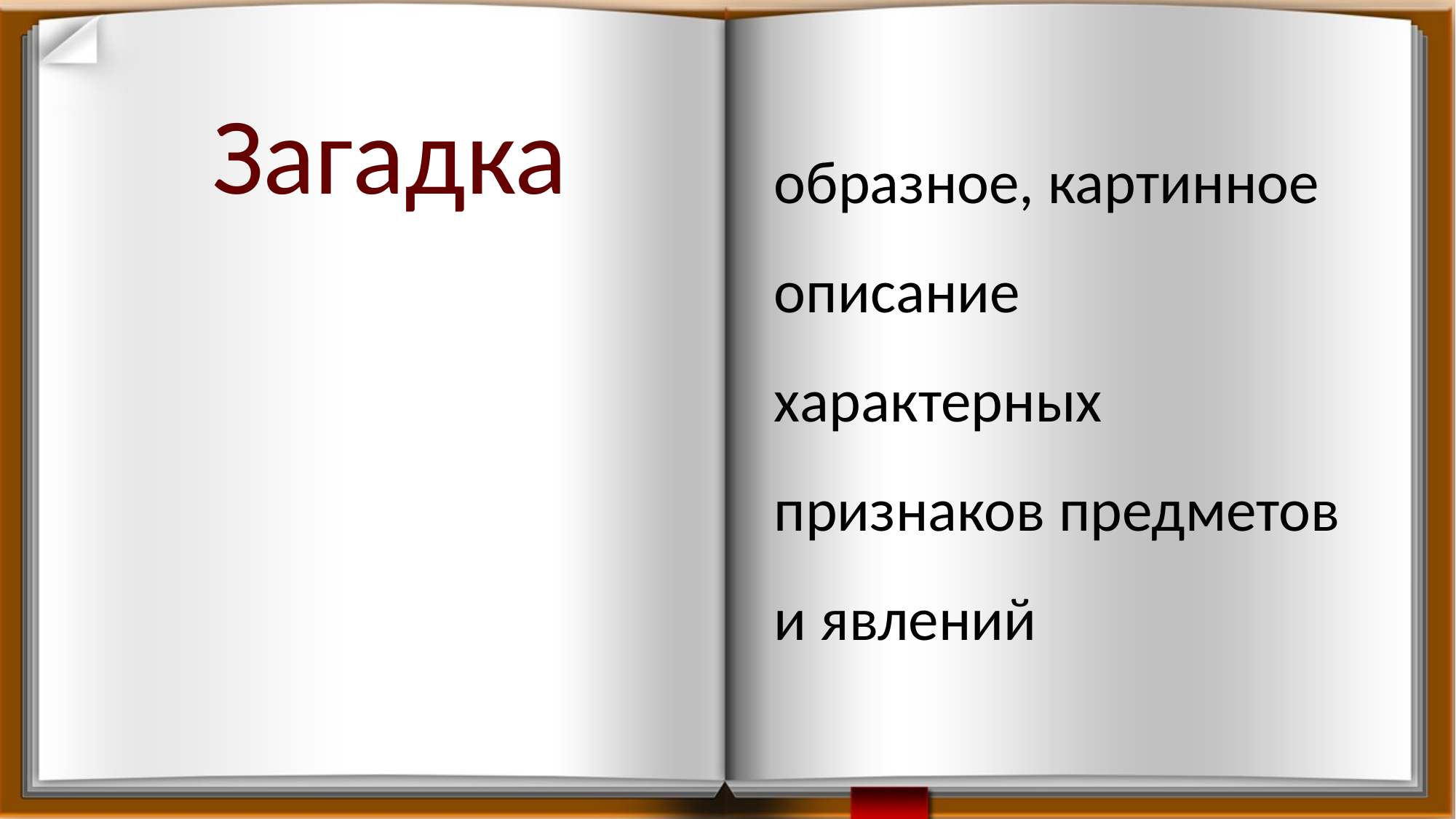

# Загадка
образное, картинное описание характерных признаков предметов и явлений